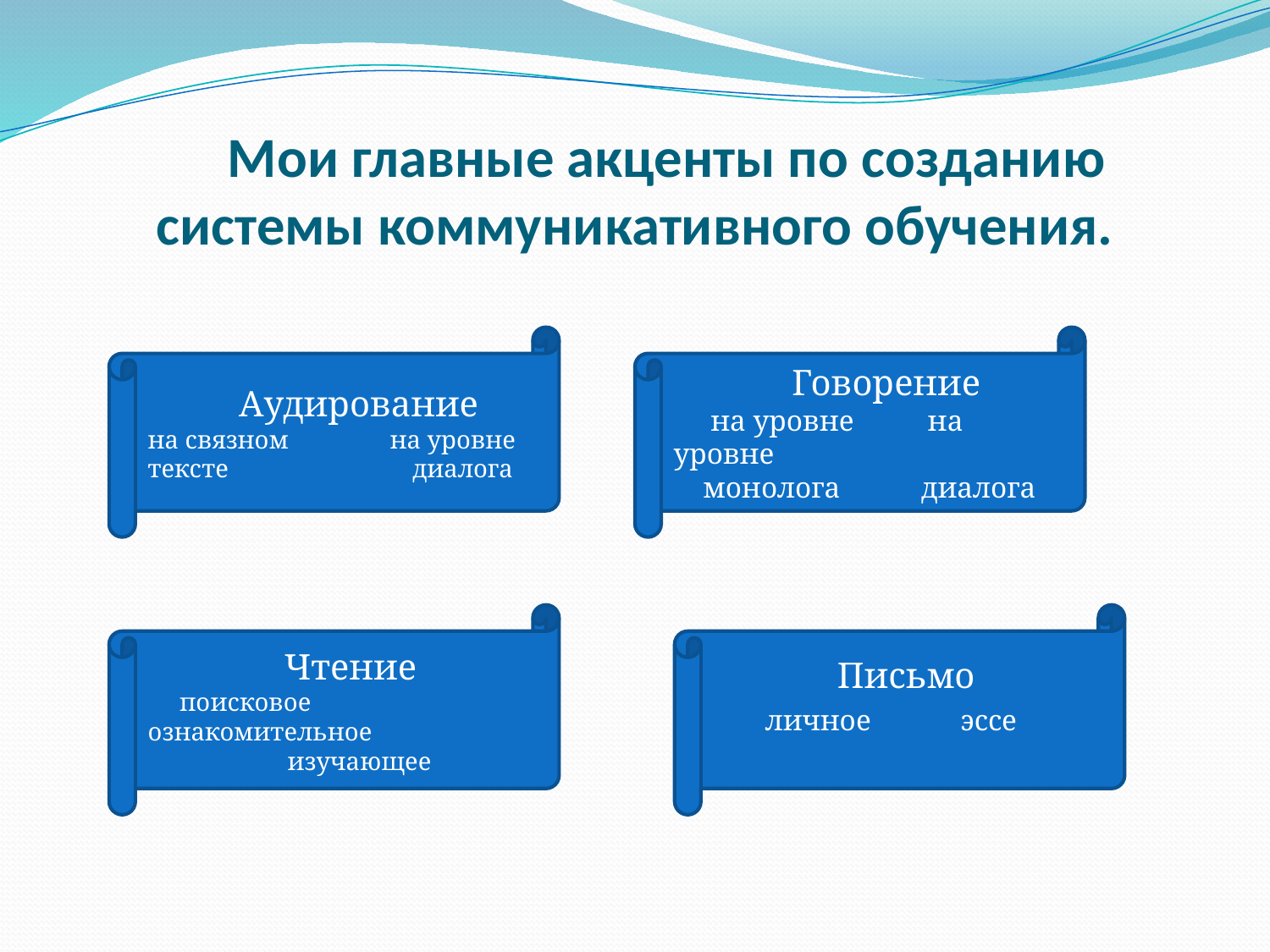

# Мои главные акценты по созданию системы коммуникативного обучения.

          Аудирование
на связном                на уровне
тексте                             диалога
             Говорение
     на уровне          на уровне
    монолога           диалога

               Чтение
     поисковое      ознакомительное
                      изучающее

               Письмо
       личное          эссе